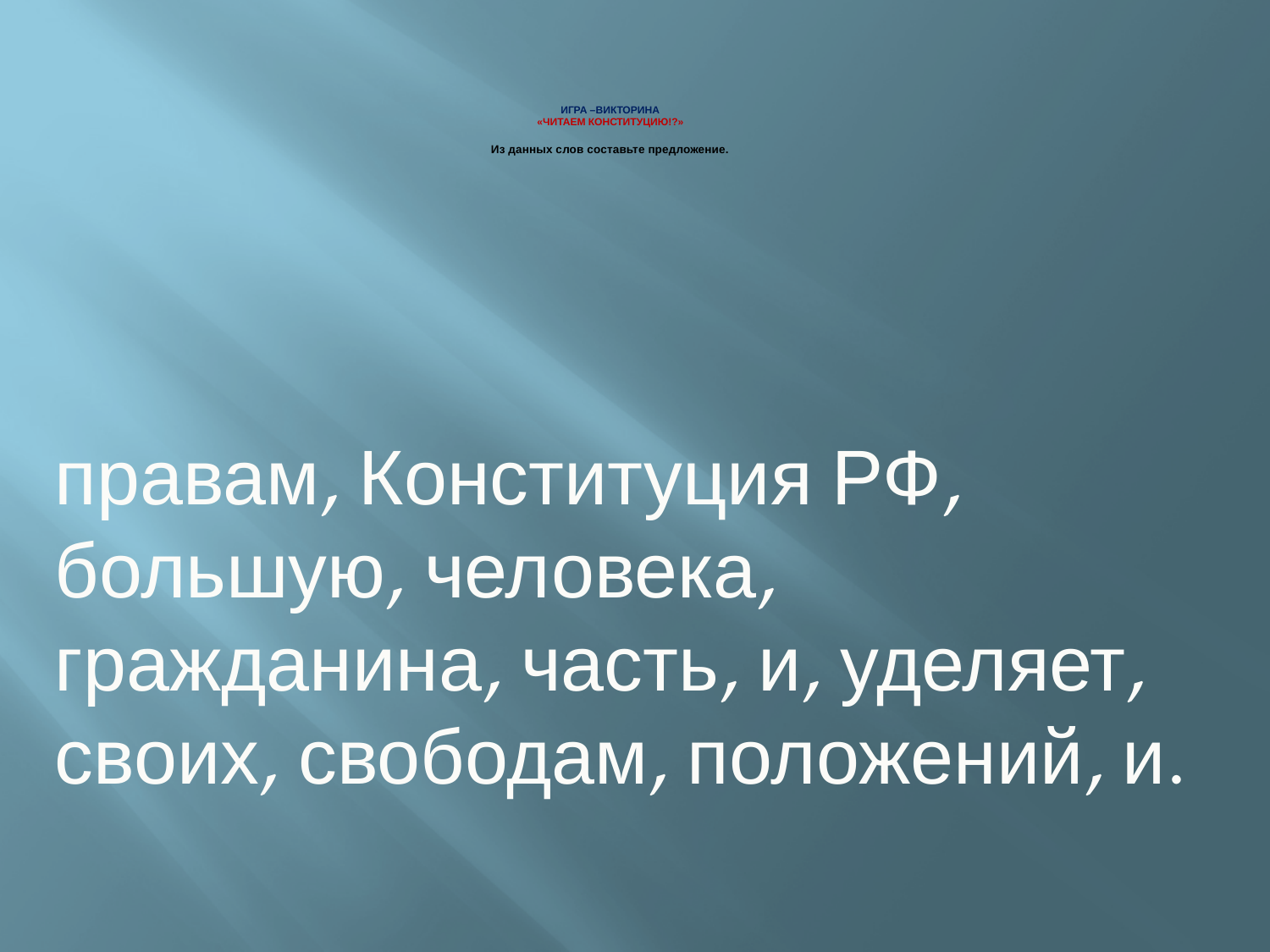

# ИГРА –ВИКТОРИНА «ЧИТАЕМ КОНСТИТУЦИЮ!?» Из данных слов составьте предложение.

правам, Конституция РФ, большую, человека, гражданина, часть, и, уделяет, своих, свободам, положений, и.